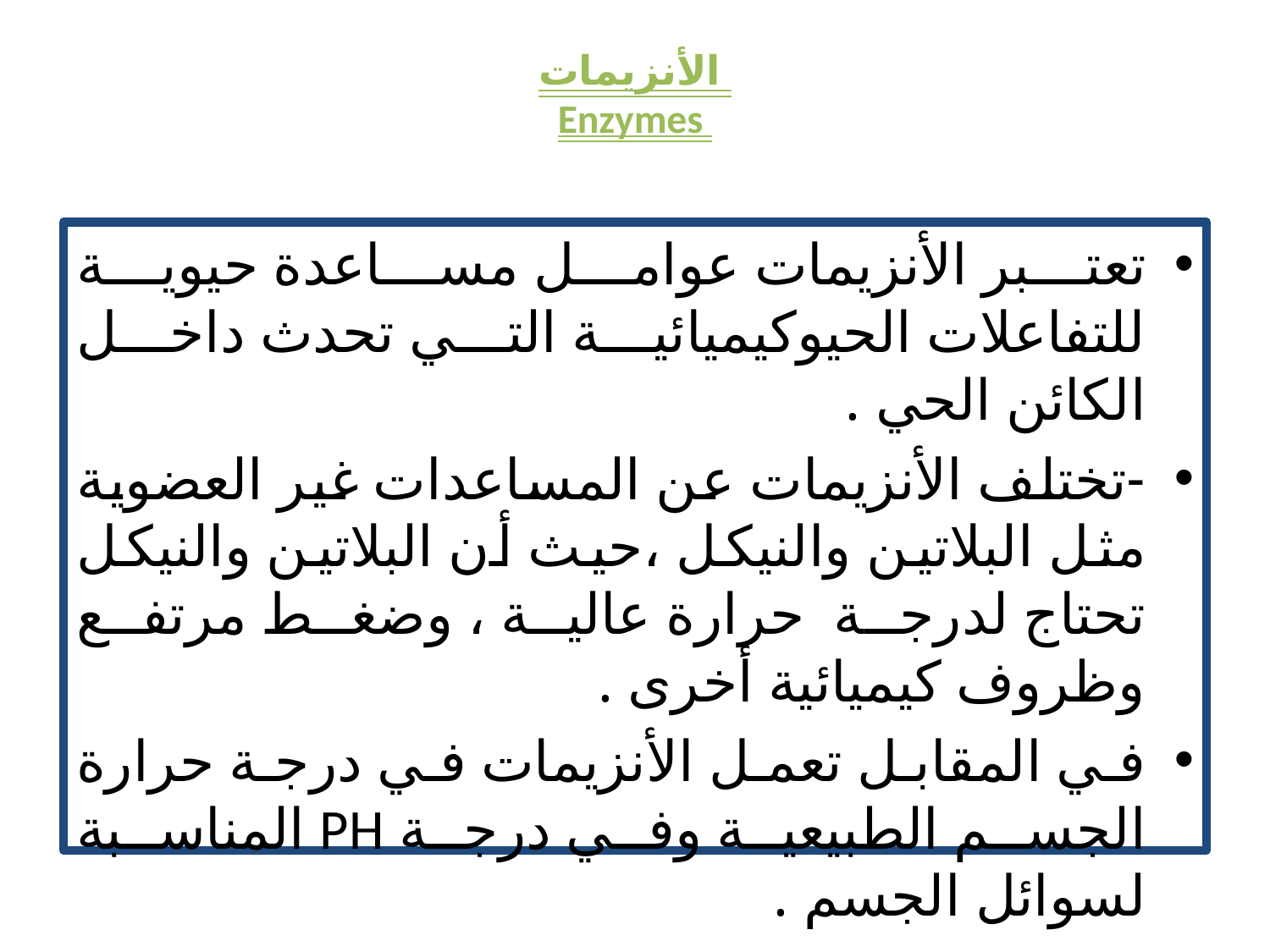

# الأنزيمات Enzymes
تعتبر الأنزيمات عوامل مساعدة حيوية للتفاعلات الحيوكيميائية التي تحدث داخل الكائن الحي .
-تختلف الأنزيمات عن المساعدات غير العضوية مثل البلاتين والنيكل ،حيث أن البلاتين والنيكل تحتاج لدرجة  حرارة عالية ، وضغط مرتفع وظروف كيميائية أخرى .
في المقابل تعمل الأنزيمات في درجة حرارة الجسم الطبيعية وفي درجة PH المناسبة لسوائل الجسم .